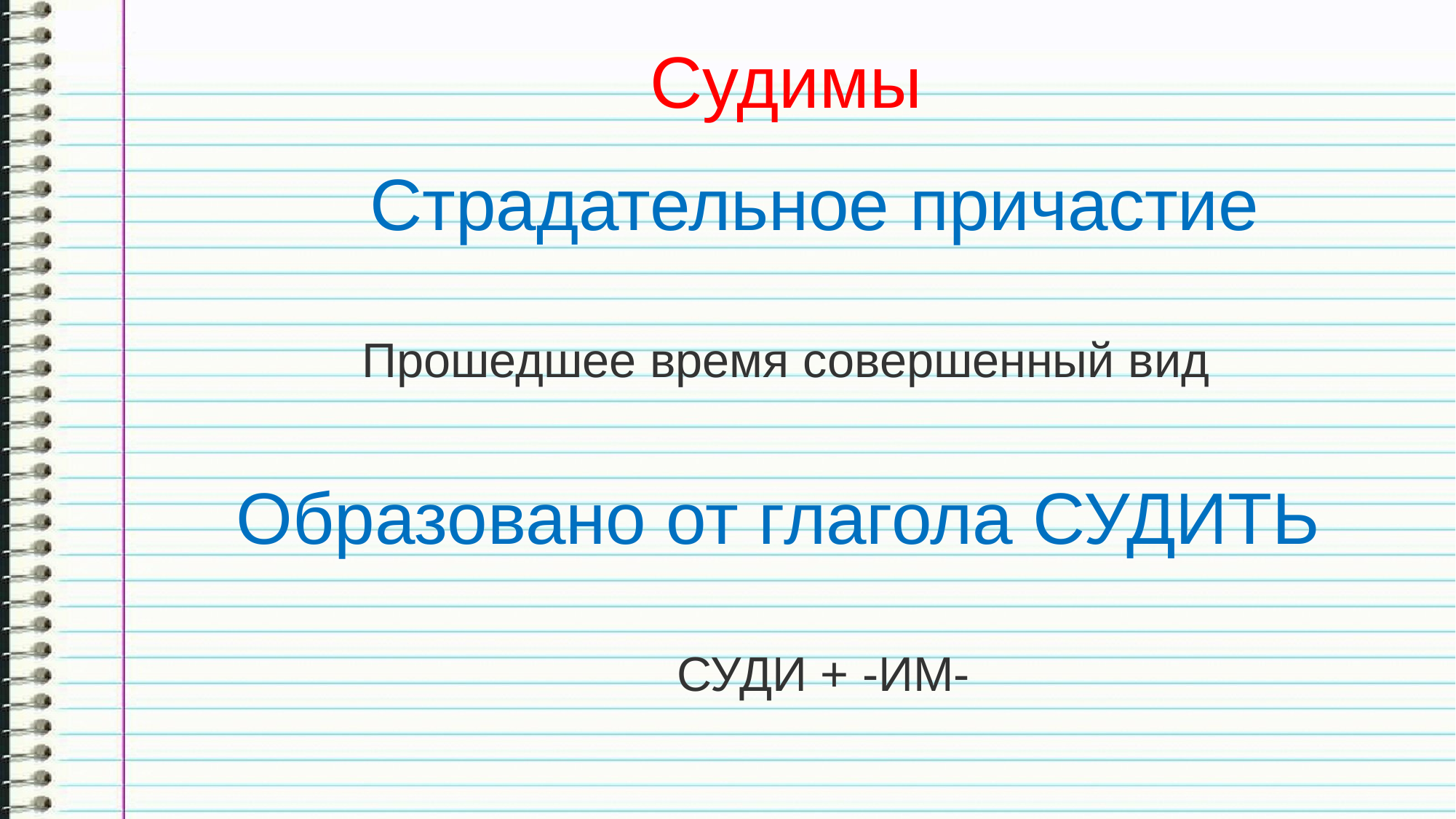

Судимы
Страдательное причастие
Прошедшее время совершенный вид
Образовано от глагола СУДИТЬ
СУДИ + -ИМ-